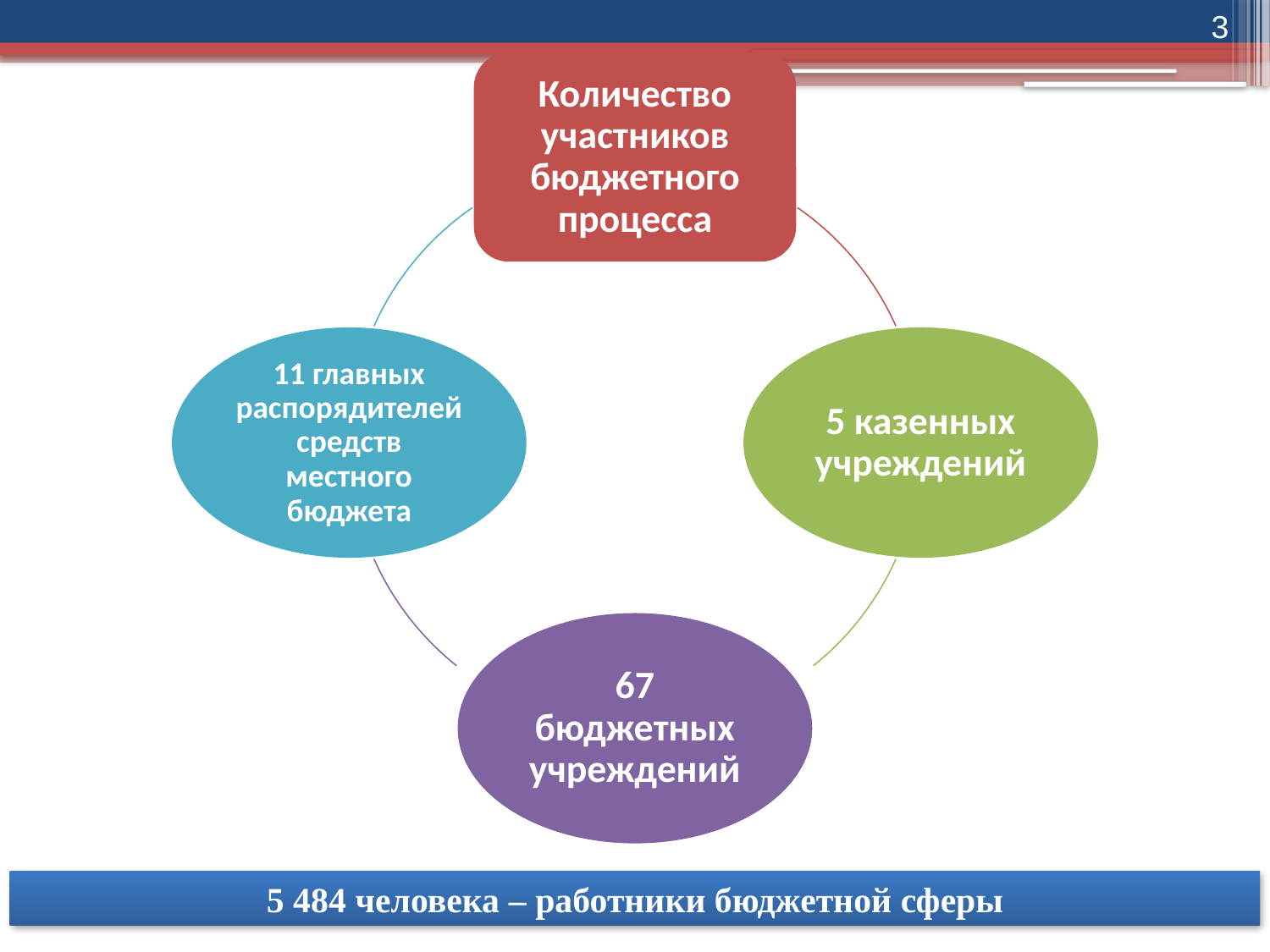

3
Количество участников бюджетного процесса
5 казенных учреждений
67 бюджетных учреждений
11 главных распорядителей средств местного бюджета
5 484 человека – работники бюджетной сферы